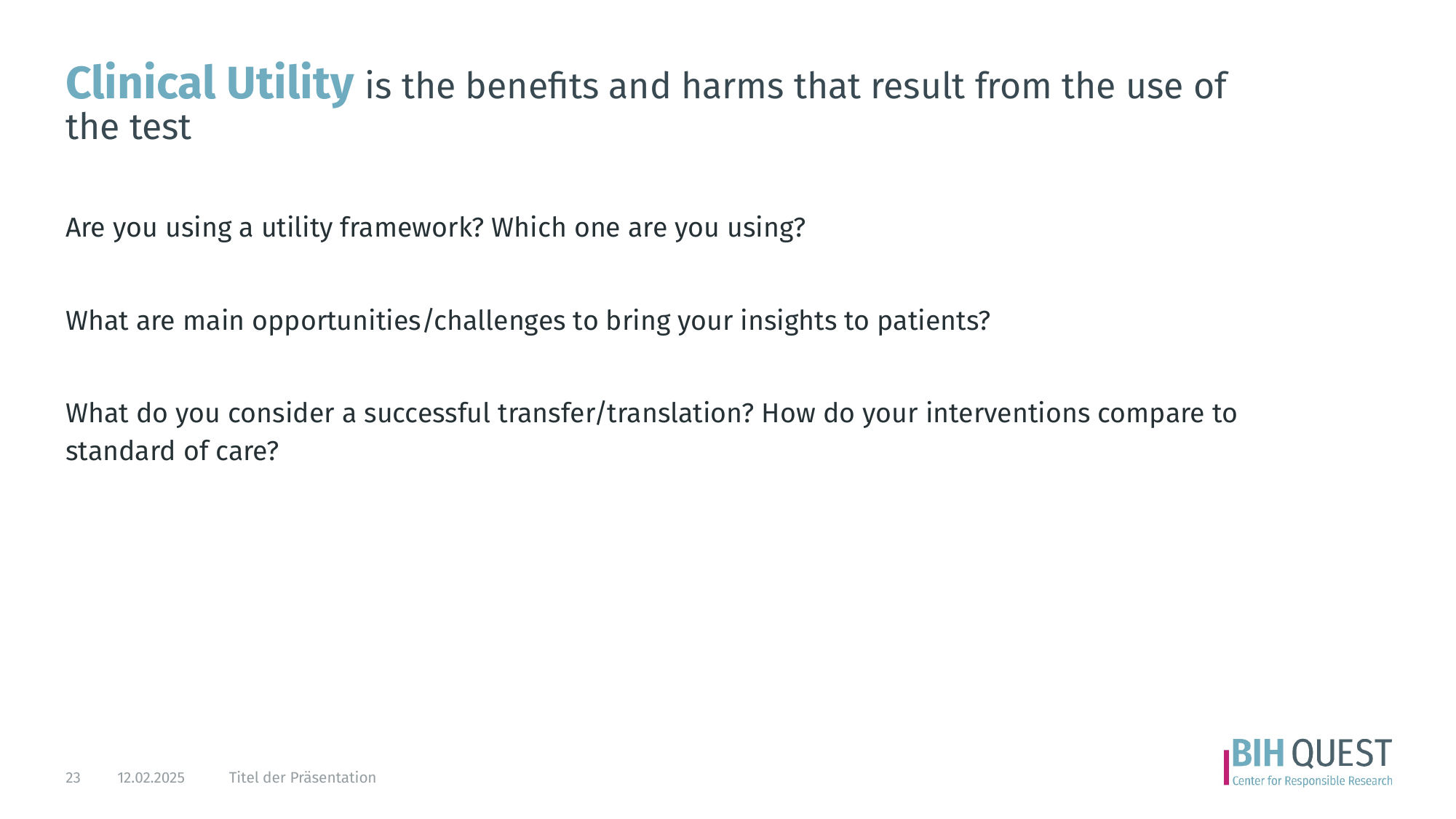

# Clinical Utility is the benefits and harms that result from the use of the test
Are you using a utility framework? Which one are you using?

What are main opportunities/challenges to bring your insights to patients?

What do you consider a successful transfer/translation? How do your interventions compare to standard of care?

​
23
12.02.2025
Titel der Präsentation